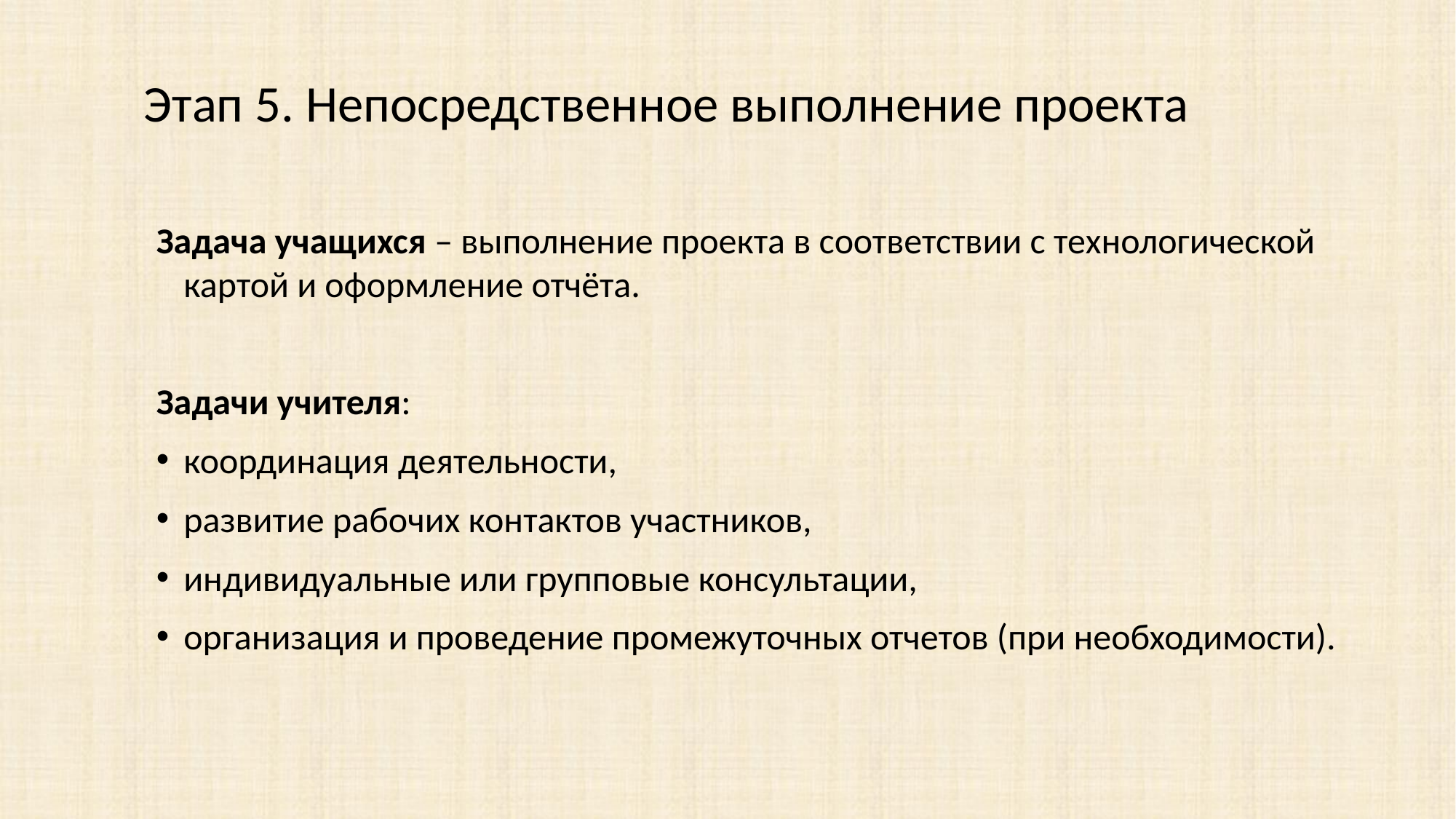

Этап 5. Непосредственное выполнение проекта
Задача учащихся – выполнение проекта в соответствии с технологической картой и оформление отчёта.

Задачи учителя:
координация деятельности,
развитие рабочих контактов участников,
индивидуальные или групповые консультации,
организация и проведение промежуточных отчетов (при необходимости).